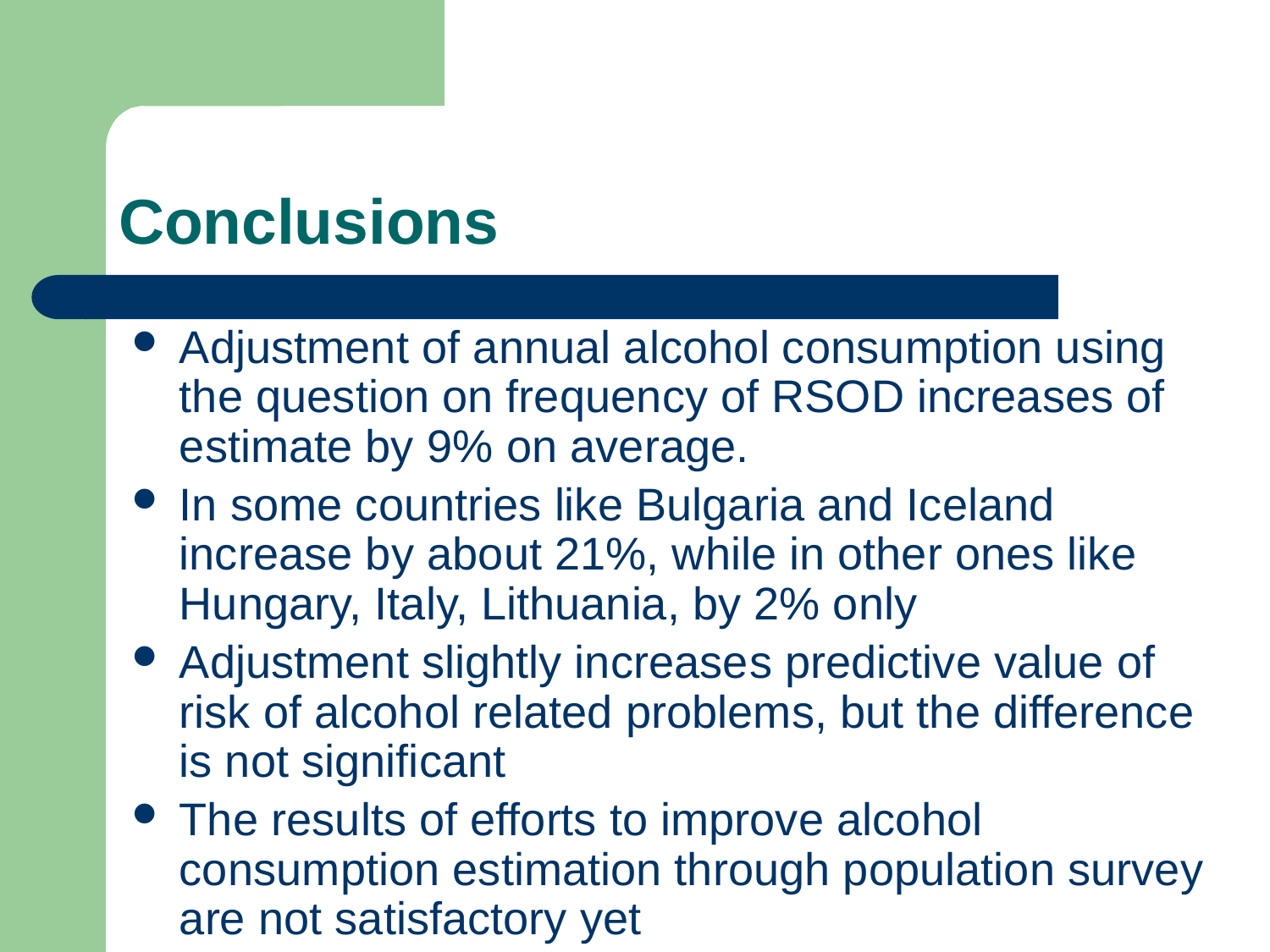

# Conclusions
Adjustment of annual alcohol consumption using the question on frequency of RSOD increases of estimate by 9% on average.
In some countries like Bulgaria and Iceland  increase by about 21%, while in other ones like Hungary, Italy, Lithuania, by 2% only
Adjustment slightly increases predictive value of risk of alcohol related problems, but the difference is not significant
The results of efforts to improve alcohol consumption estimation through population survey are not satisfactory yet